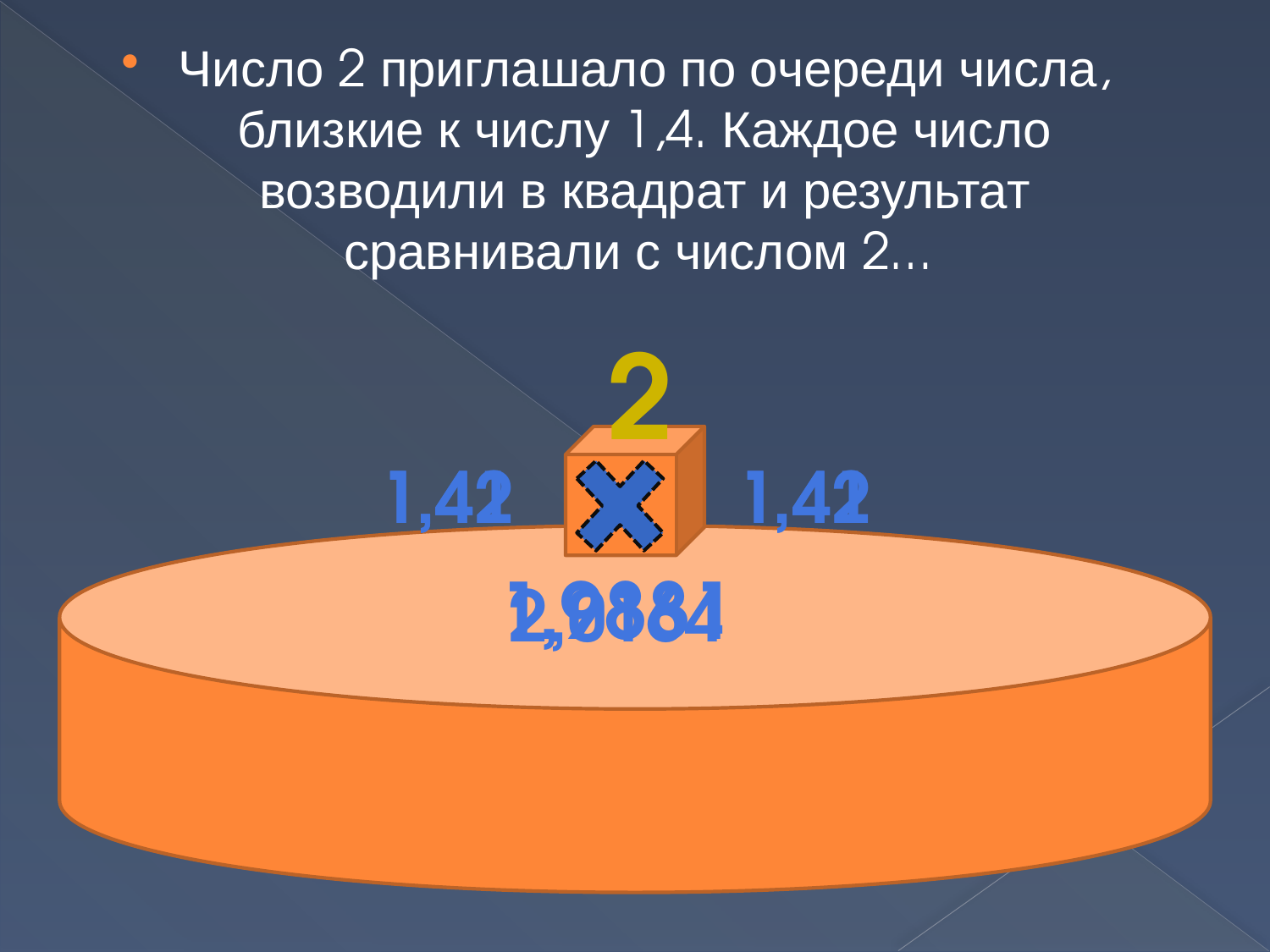

Число 2 приглашало по очереди числа, близкие к числу 1,4. Каждое число возводили в квадрат и результат сравнивали с числом 2…

2

1,41
1,42
1,41
1,42
1,9881
2,0164